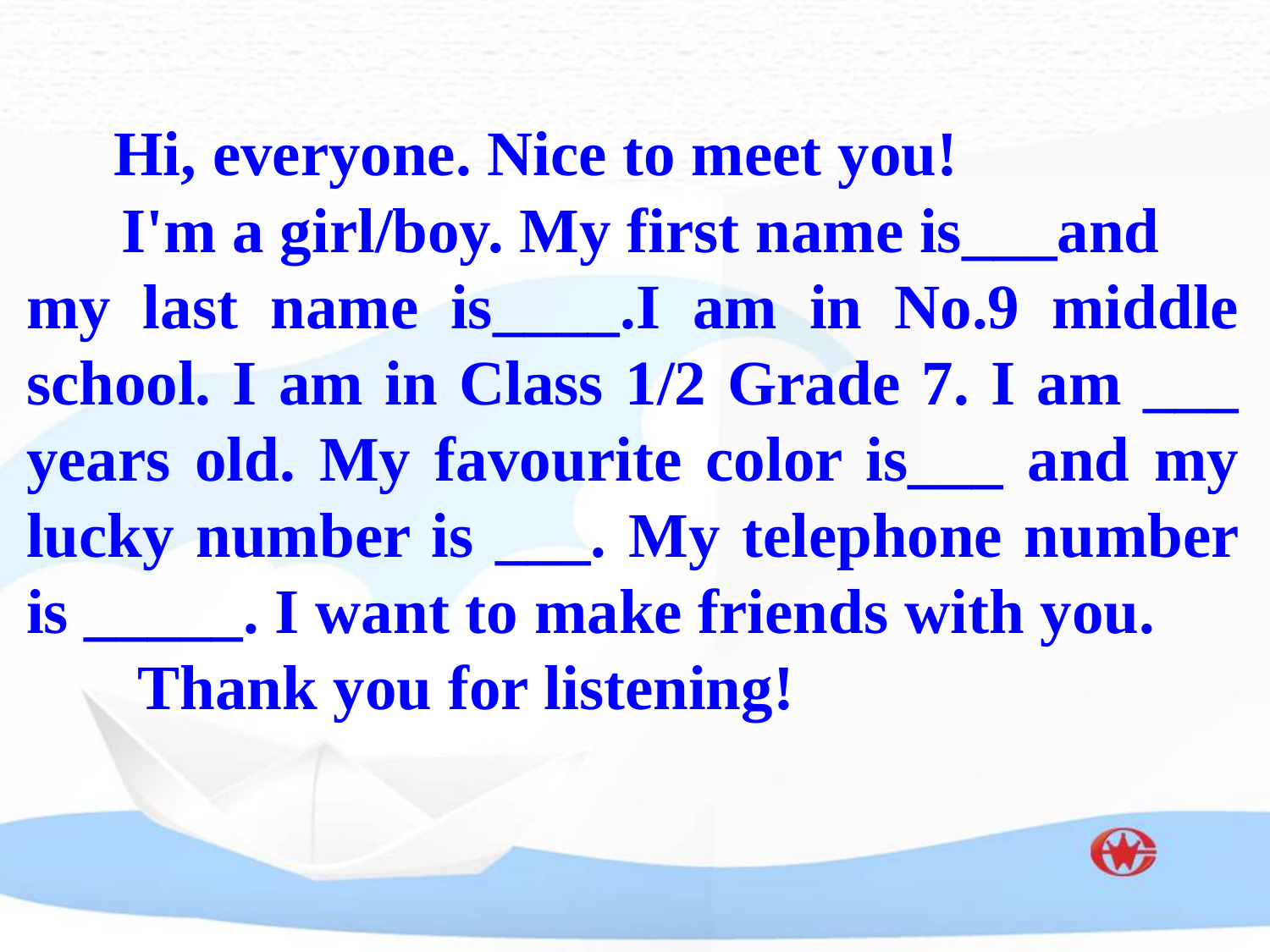

Hi, everyone. Nice to meet you!
      I'm a girl/boy. My first name is___and
my last name is____.I am in No.9 middle school. I am in Class 1/2 Grade 7. I am ___ years old. My favourite color is___ and my lucky number is ___. My telephone number is _____. I want to make friends with you.
       Thank you for listening!